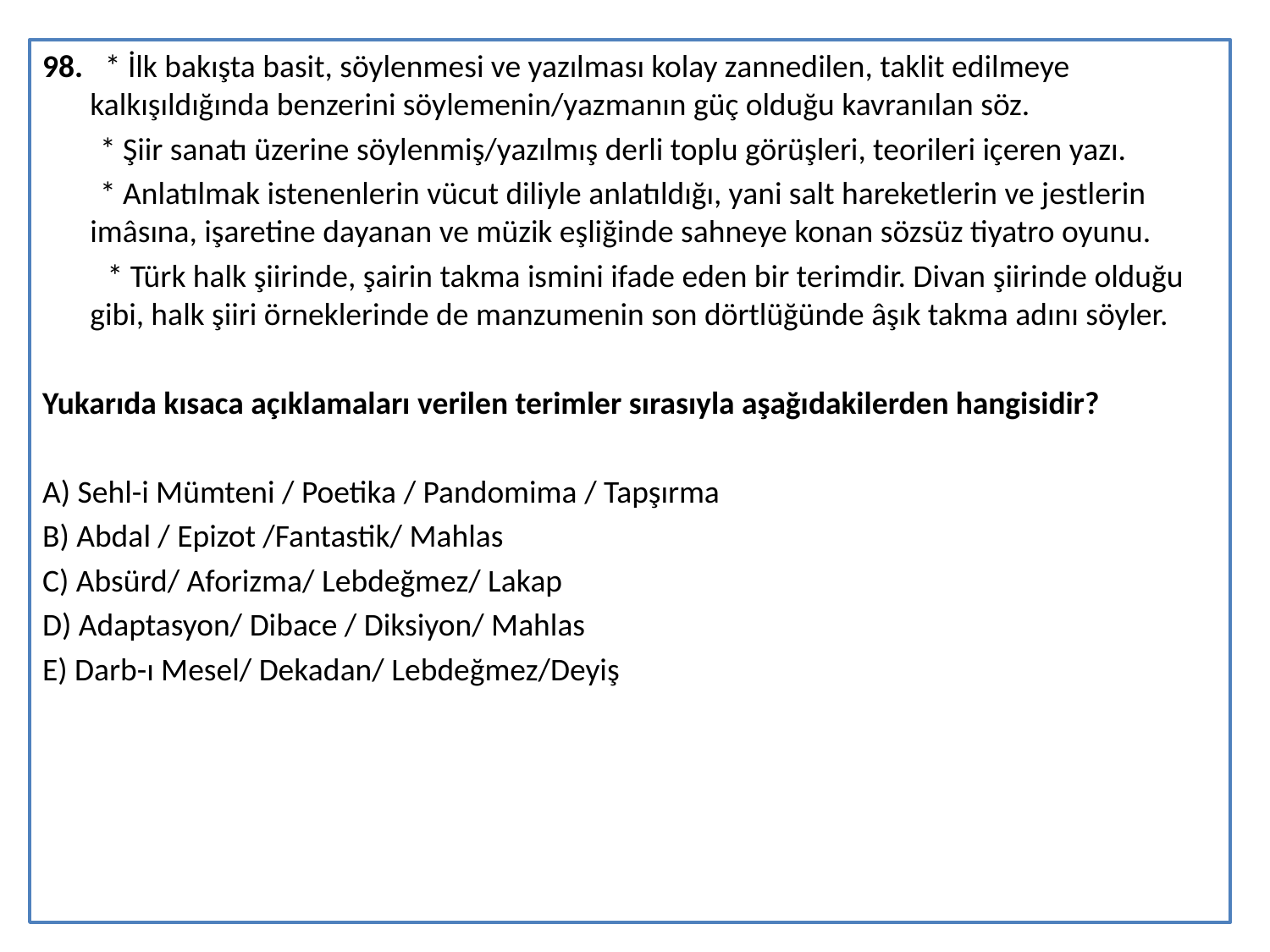

98.   * İlk bakışta basit, söylenmesi ve yazılması kolay zannedilen, taklit edilmeye kalkışıldığında benzerini söylemenin/yazmanın güç olduğu kavranılan söz.
        * Şiir sanatı üzerine söylenmiş/yazılmış derli toplu görüşleri, teorileri içeren yazı.
        * Anlatılmak istenenlerin vücut diliyle anlatıldığı, yani salt hareketlerin ve jestlerin imâsına, işaretine dayanan ve müzik eşliğinde sahneye konan sözsüz tiyatro oyunu.
         * Türk halk şiirinde, şairin takma ismini ifade eden bir terimdir. Divan şiirinde olduğu gibi, halk şiiri örneklerinde de manzumenin son dörtlüğünde âşık takma adını söyler.

Yukarıda kısaca açıklamaları verilen terimler sırasıyla aşağıdakilerden hangisidir?

A) Sehl-i Mümteni / Poetika / Pandomima / Tapşırma
B) Abdal / Epizot /Fantastik/ Mahlas
C) Absürd/ Aforizma/ Lebdeğmez/ Lakap
D) Adaptasyon/ Dibace / Diksiyon/ Mahlas
E) Darb-ı Mesel/ Dekadan/ Lebdeğmez/Deyiş